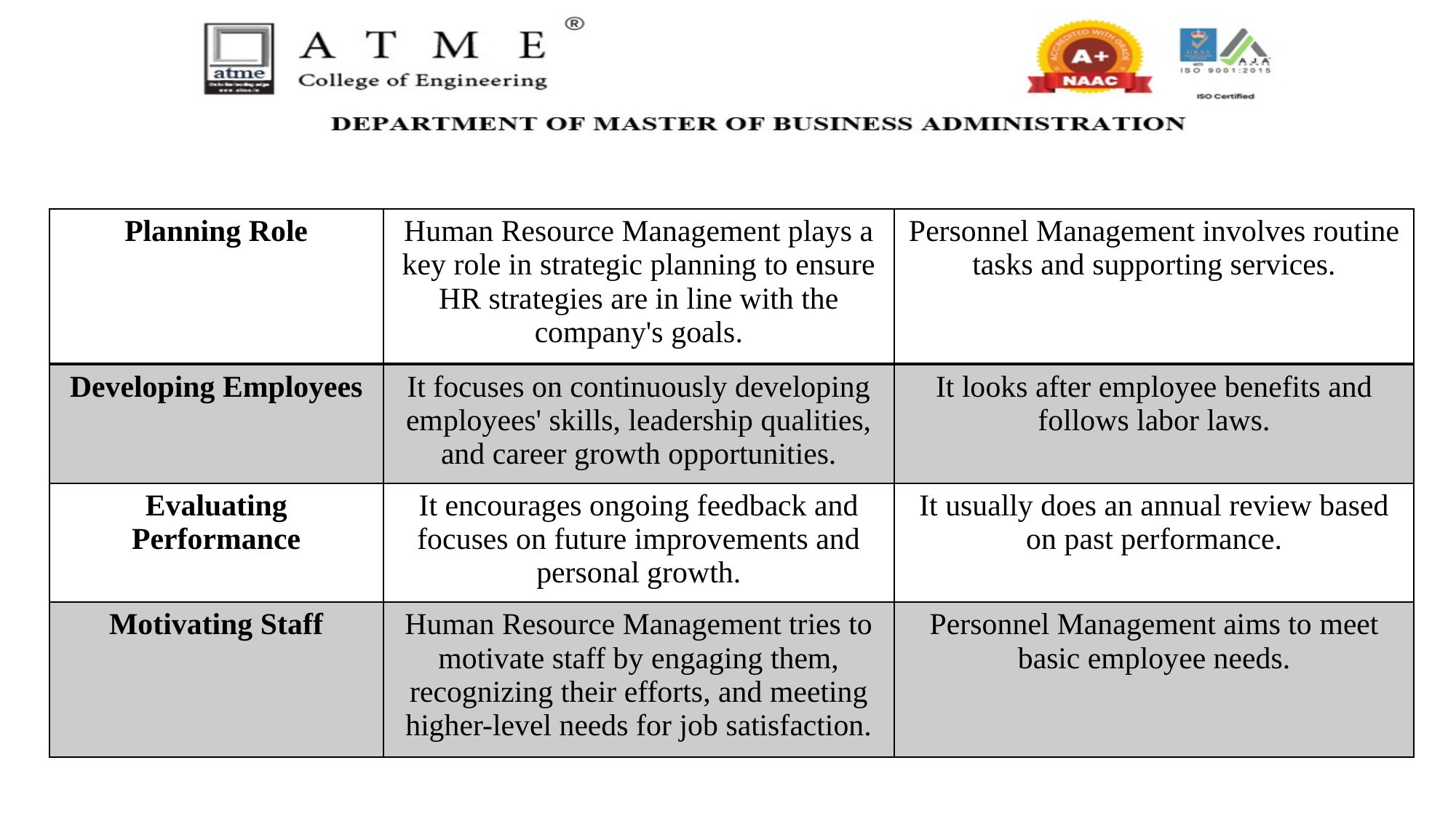

| Planning Role | Human Resource Management plays a key role in strategic planning to ensure HR strategies are in line with the company's goals. | Personnel Management involves routine tasks and supporting services. |
| --- | --- | --- |
| Developing Employees | It focuses on continuously developing employees' skills, leadership qualities, and career growth opportunities. | It looks after employee benefits and follows labor laws. |
| Evaluating Performance | It encourages ongoing feedback and focuses on future improvements and personal growth. | It usually does an annual review based on past performance. |
| Motivating Staff | Human Resource Management tries to motivate staff by engaging them, recognizing their efforts, and meeting higher-level needs for job satisfaction. | Personnel Management aims to meet basic employee needs. |